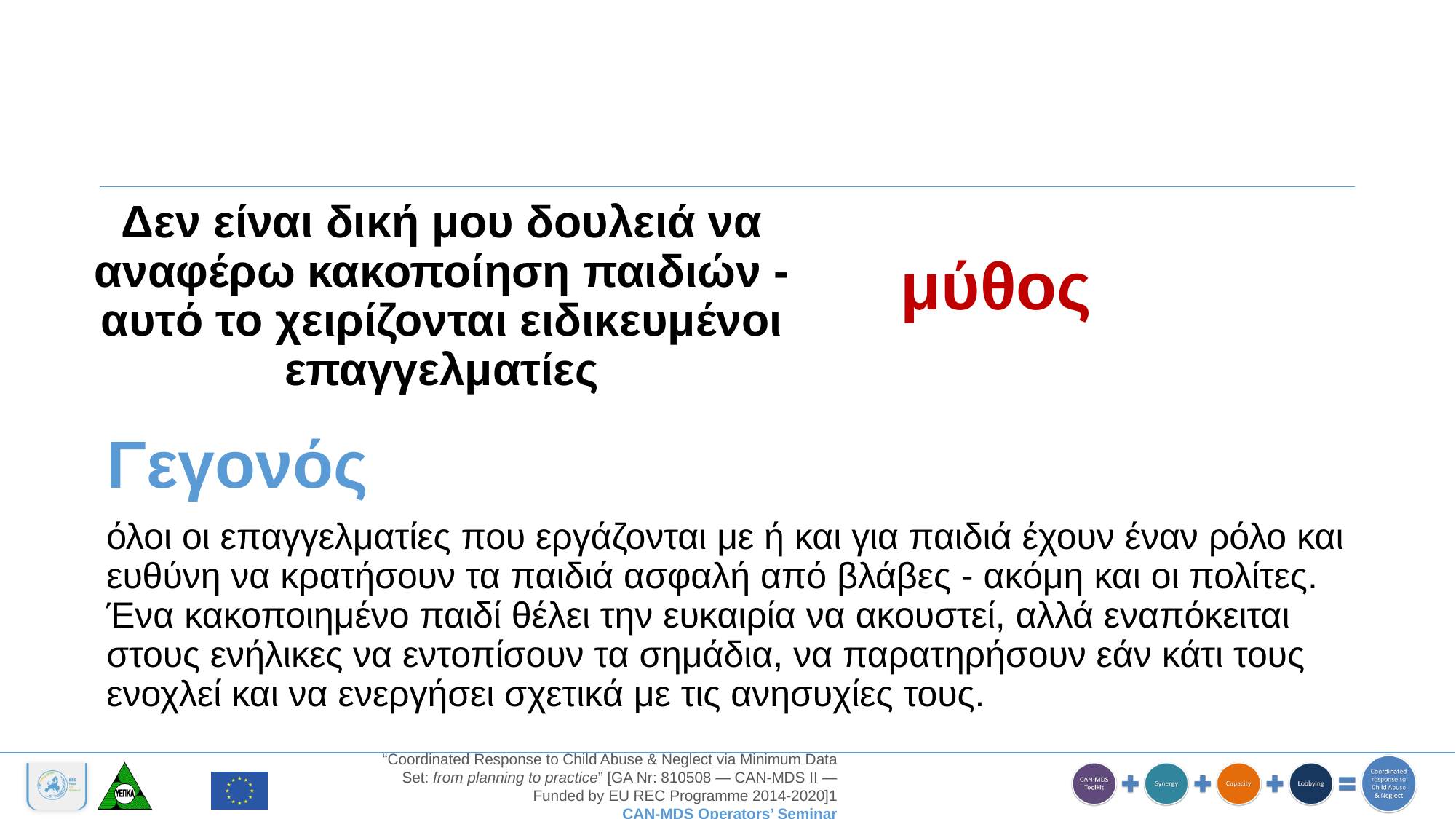

Δεν είναι δική μου δουλειά να αναφέρω κακοποίηση παιδιών - αυτό το χειρίζονται ειδικευμένοι επαγγελματίες
μύθος
Γεγονός
όλοι οι επαγγελματίες που εργάζονται με ή και για παιδιά έχουν έναν ρόλο και ευθύνη να κρατήσουν τα παιδιά ασφαλή από βλάβες - ακόμη και οι πολίτες. Ένα κακοποιημένο παιδί θέλει την ευκαιρία να ακουστεί, αλλά εναπόκειται στους ενήλικες να εντοπίσουν τα σημάδια, να παρατηρήσουν εάν κάτι τους ενοχλεί και να ενεργήσει σχετικά με τις ανησυχίες τους.